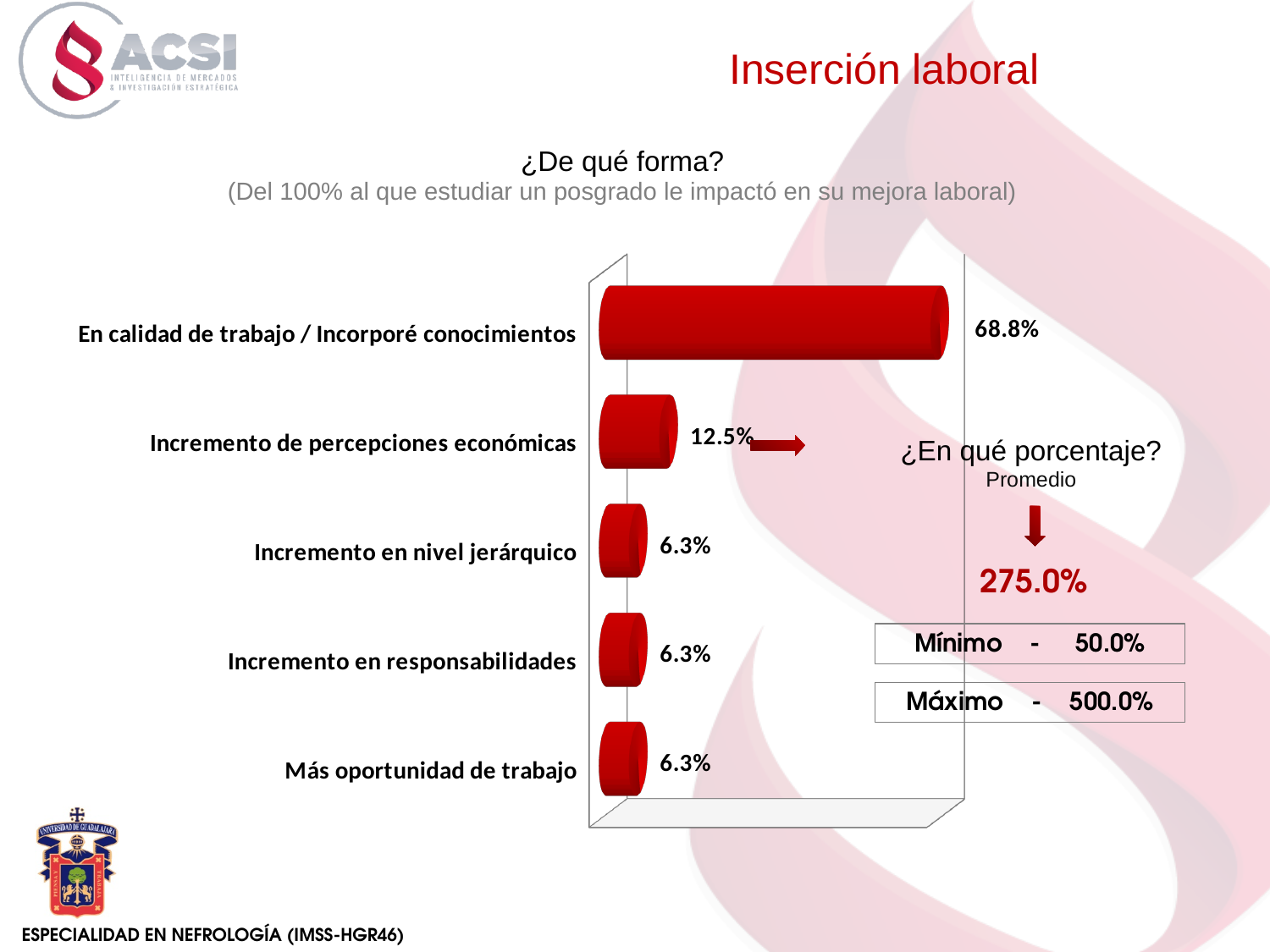

Inserción laboral

[unsupported chart]

¿De qué forma?
(Del 100% al que estudiar un posgrado le impactó en su mejora laboral)
¿En qué porcentaje?
Promedio

275.0%
Mínimo    -     50.0%
Máximo    -    500.0%